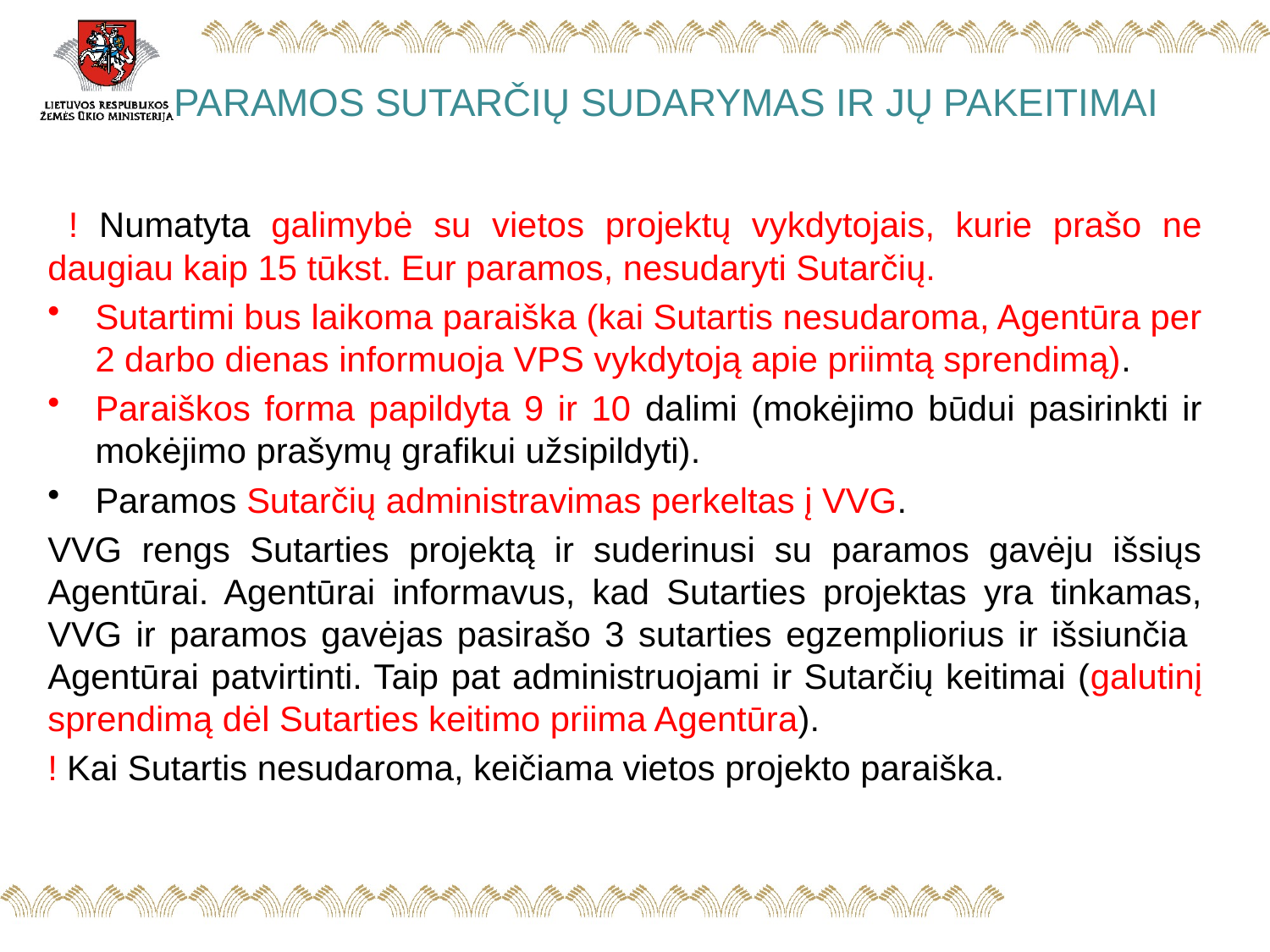

# PARAMOS SUTARČIŲ SUDARYMAS IR JŲ PAKEITIMAI
 ! Numatyta galimybė su vietos projektų vykdytojais, kurie prašo ne daugiau kaip 15 tūkst. Eur paramos, nesudaryti Sutarčių.
Sutartimi bus laikoma paraiška (kai Sutartis nesudaroma, Agentūra per 2 darbo dienas informuoja VPS vykdytoją apie priimtą sprendimą).
Paraiškos forma papildyta 9 ir 10 dalimi (mokėjimo būdui pasirinkti ir mokėjimo prašymų grafikui užsipildyti).
Paramos Sutarčių administravimas perkeltas į VVG.
VVG rengs Sutarties projektą ir suderinusi su paramos gavėju išsiųs Agentūrai. Agentūrai informavus, kad Sutarties projektas yra tinkamas, VVG ir paramos gavėjas pasirašo 3 sutarties egzempliorius ir išsiunčia  Agentūrai patvirtinti. Taip pat administruojami ir Sutarčių keitimai (galutinį sprendimą dėl Sutarties keitimo priima Agentūra).
! Kai Sutartis nesudaroma, keičiama vietos projekto paraiška.